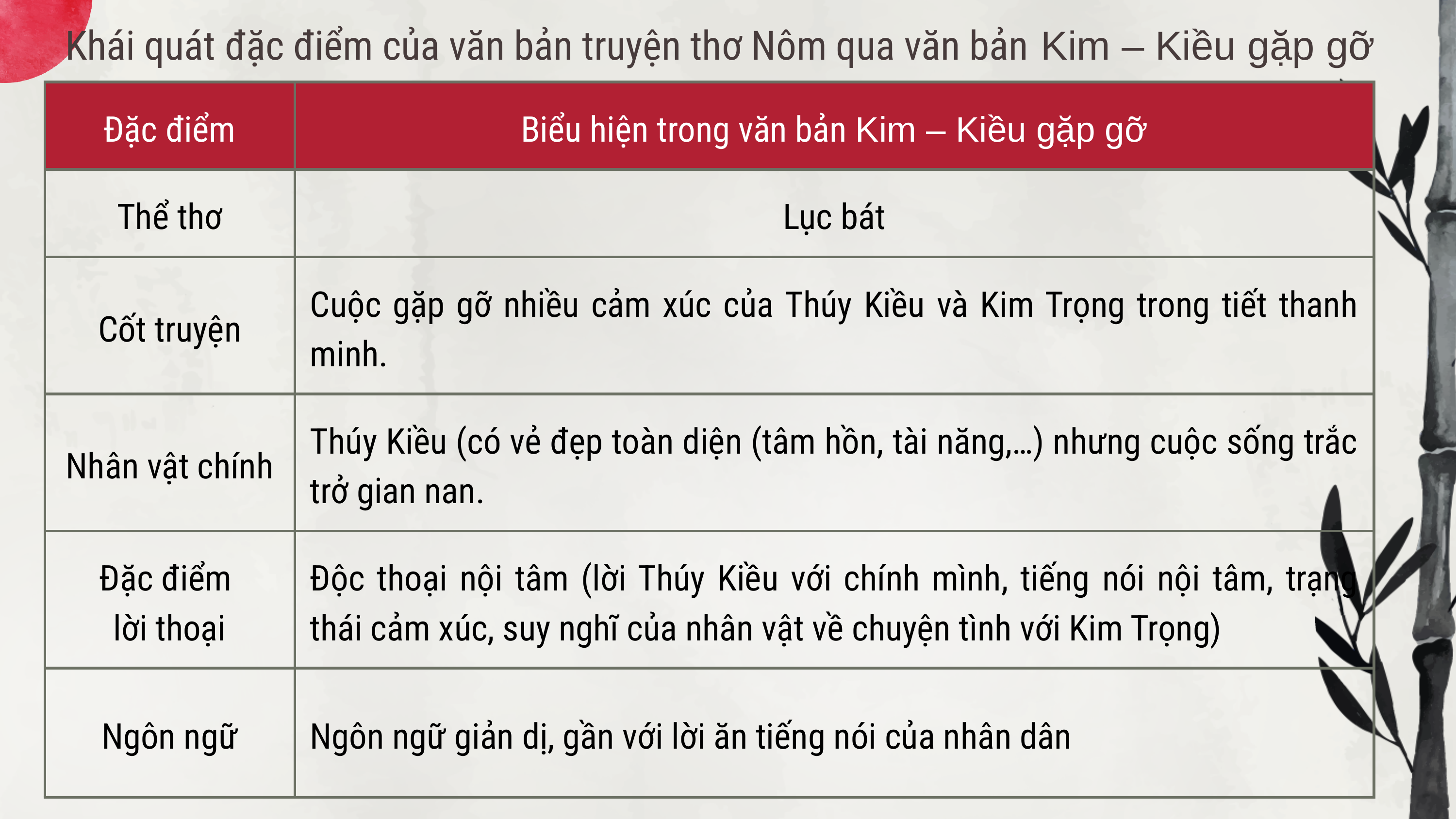

Khái quát đặc điểm của văn bản truyện thơ Nôm qua văn bản Kim – Kiều gặp gỡ
| Đặc điểm | Biểu hiện trong văn bản Kim – Kiều gặp gỡ |
| --- | --- |
| Thể thơ | Lục bát |
| Cốt truyện | Cuộc gặp gỡ nhiều cảm xúc của Thúy Kiều và Kim Trọng trong tiết thanh minh. |
| Nhân vật chính | Thúy Kiều (có vẻ đẹp toàn diện (tâm hồn, tài năng,…) nhưng cuộc sống trắc trở gian nan. |
| Đặc điểm lời thoại | Độc thoại nội tâm (lời Thúy Kiều với chính mình, tiếng nói nội tâm, trạng thái cảm xúc, suy nghĩ của nhân vật về chuyện tình với Kim Trọng) |
| Ngôn ngữ | Ngôn ngữ giản dị, gần với lời ăn tiếng nói của nhân dân |